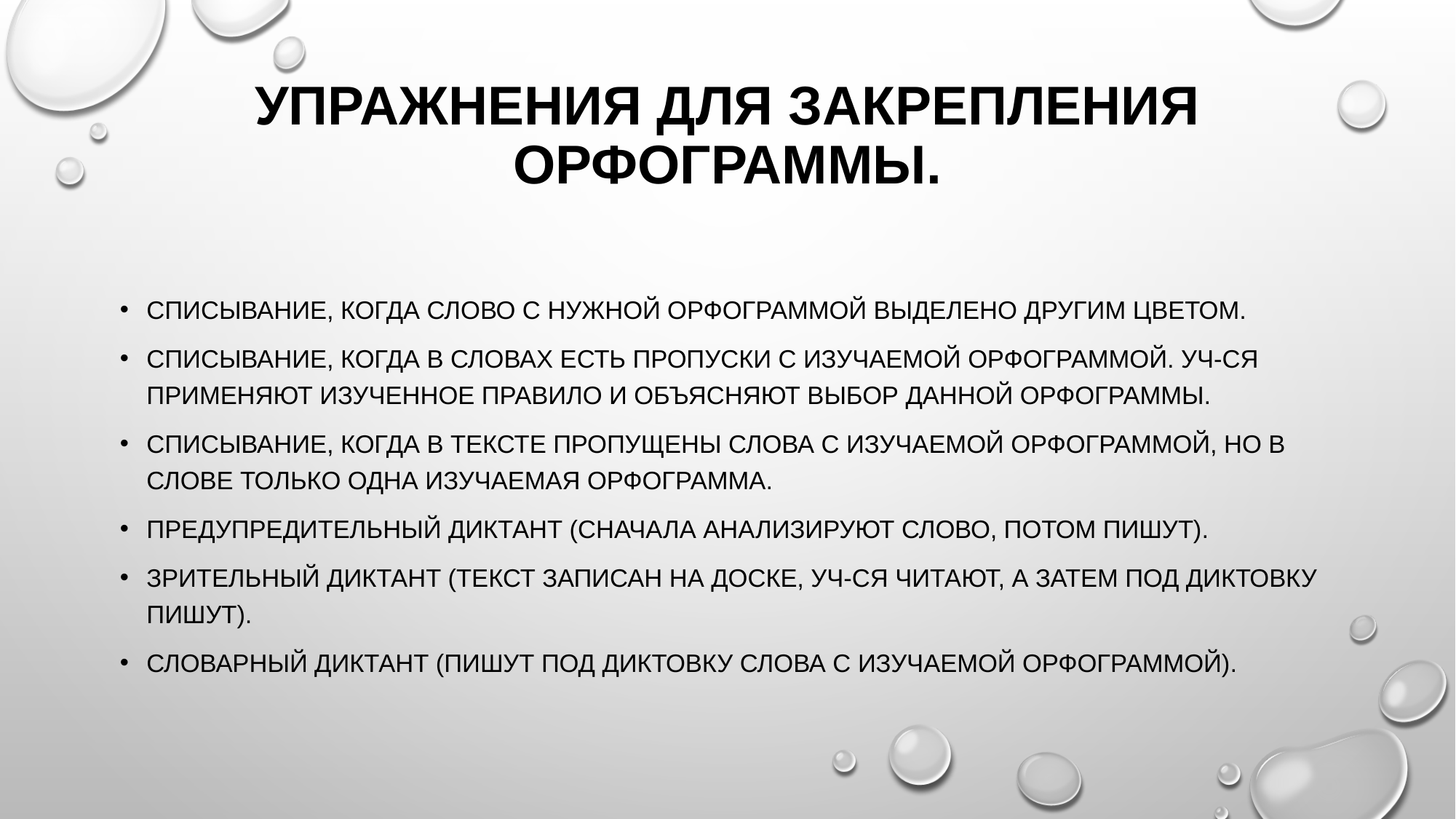

# Упражнения для закрепления орфограммы.
Списывание, когда слово с нужной орфограммой выделено другим цветом.
Списывание, когда в словах есть пропуски с изучаемой орфограммой. Уч-ся применяют изученное правило и объясняют выбор данной орфограммы.
Списывание, когда в тексте пропущены слова с изучаемой орфограммой, но в слове только одна изучаемая орфограмма.
Предупредительный диктант (сначала анализируют слово, потом пишут).
Зрительный диктант (текст записан на доске, уч-ся читают, а затем под диктовку пишут).
Словарный диктант (пишут под диктовку слова с изучаемой орфограммой).